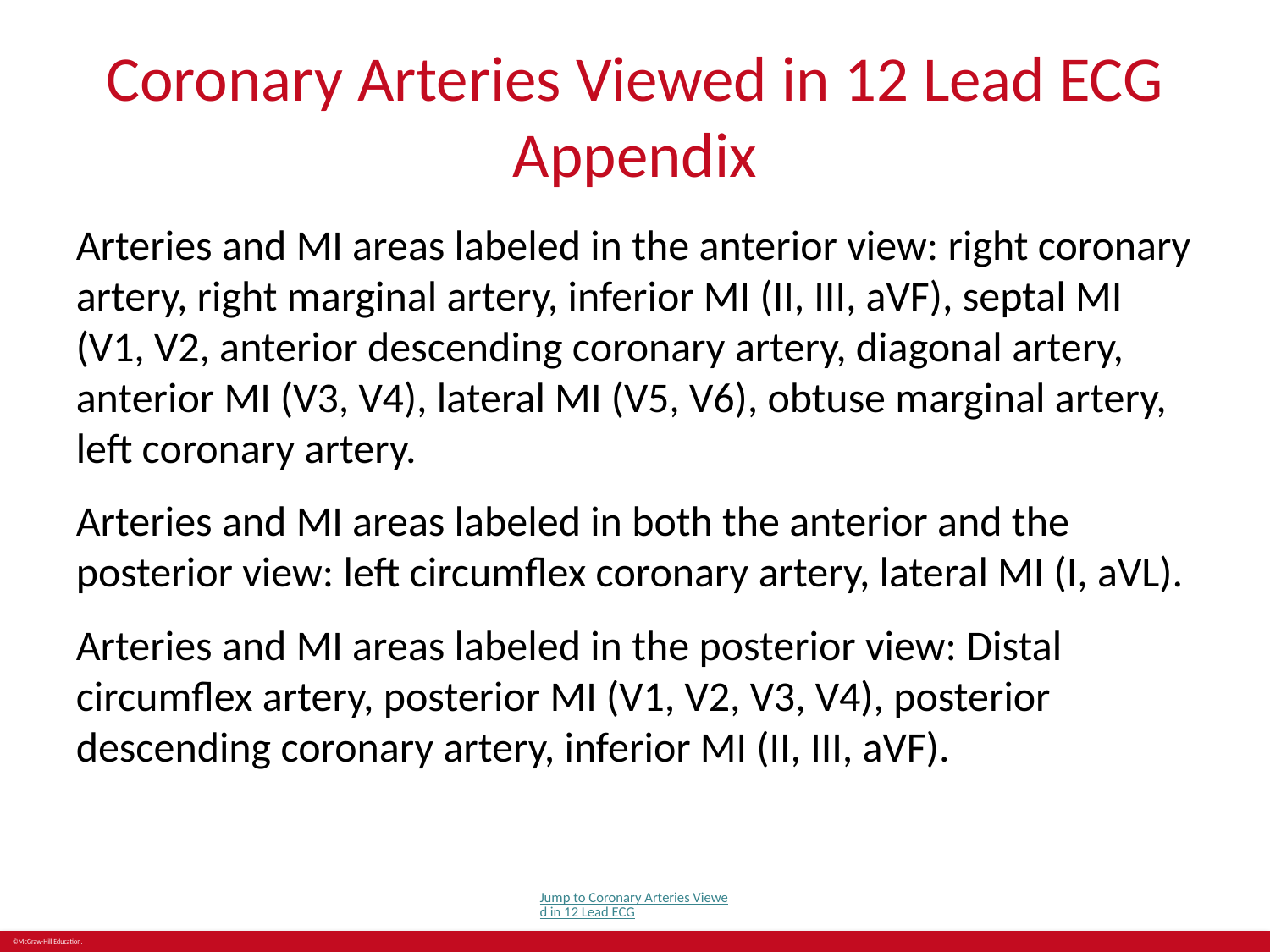

# Coronary Arteries Viewed in 12 Lead ECG Appendix
Arteries and MI areas labeled in the anterior view: right coronary artery, right marginal artery, inferior MI (II, III, aVF), septal MI (V1, V2, anterior descending coronary artery, diagonal artery, anterior MI (V3, V4), lateral MI (V5, V6), obtuse marginal artery, left coronary artery.
Arteries and MI areas labeled in both the anterior and the posterior view: left circumflex coronary artery, lateral MI (I, aVL).
Arteries and MI areas labeled in the posterior view: Distal circumflex artery, posterior MI (V1, V2, V3, V4), posterior descending coronary artery, inferior MI (II, III, aVF).
Jump to Coronary Arteries Viewed in 12 Lead ECG